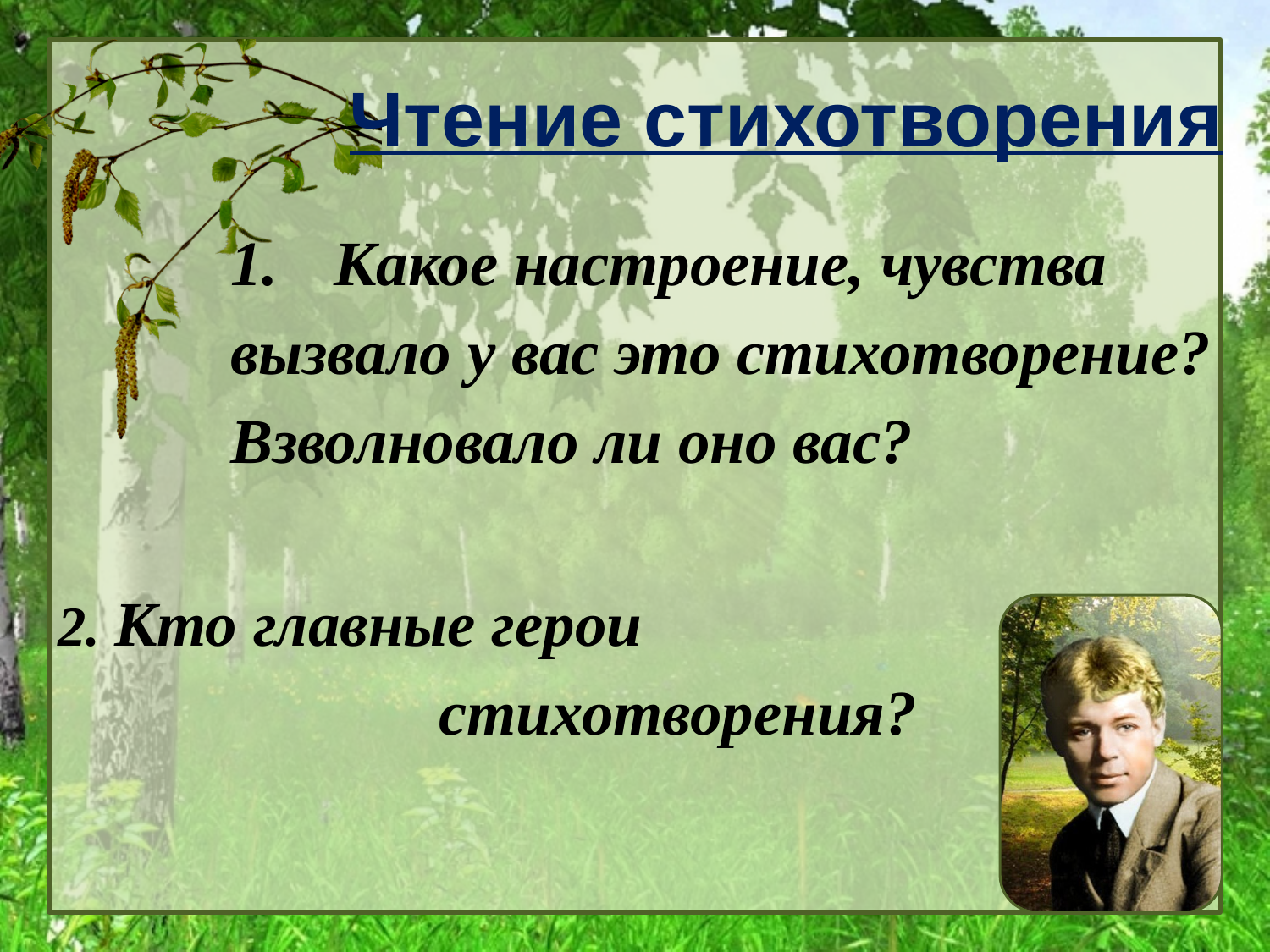

# Чтение стихотворения
Какое настроение, чувства
вызвало у вас это стихотворение?
Взволновало ли оно вас?
2. Кто главные герои
			стихотворения?